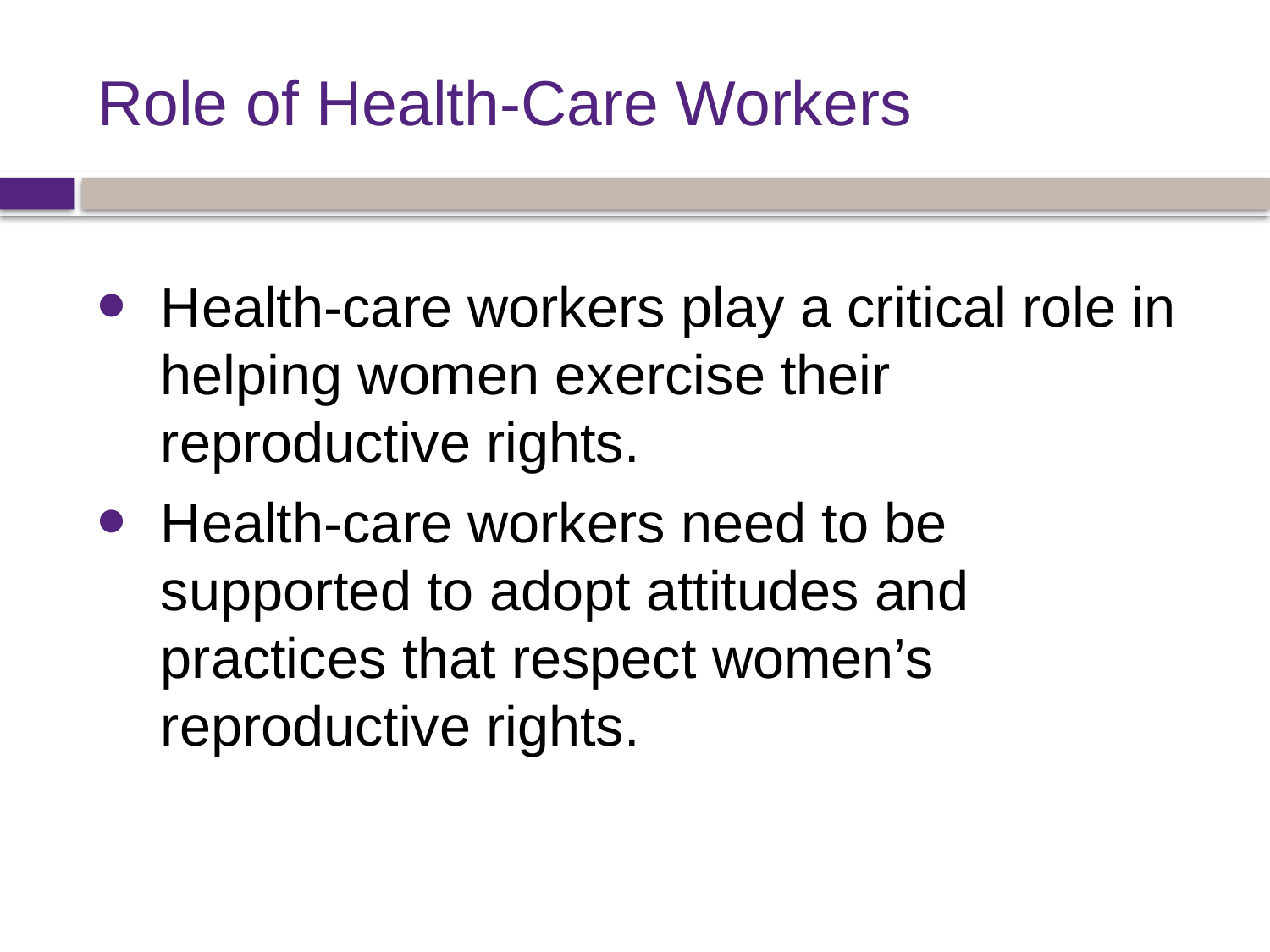

# Role of Health-Care Workers
Health-care workers play a critical role in helping women exercise their reproductive rights.
Health-care workers need to be supported to adopt attitudes and practices that respect women’s reproductive rights.